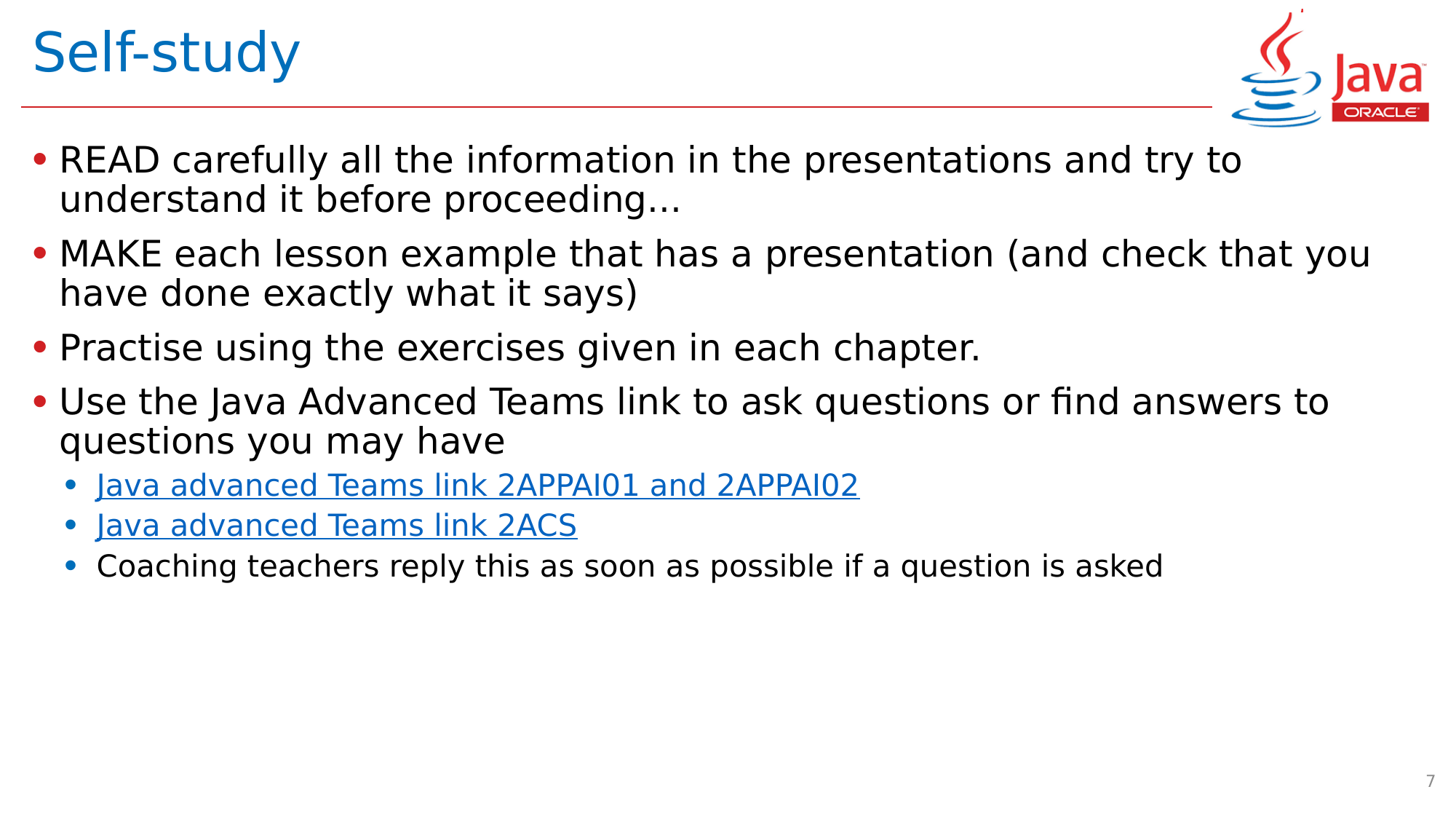

# Self-study
READ carefully all the information in the presentations and try to understand it before proceeding...
MAKE each lesson example that has a presentation (and check that you have done exactly what it says)
Practise using the exercises given in each chapter.
Use the Java Advanced Teams link to ask questions or find answers to questions you may have
Java advanced Teams link 2APPAI01 and 2APPAI02
Java advanced Teams link 2ACS
Coaching teachers reply this as soon as possible if a question is asked
7